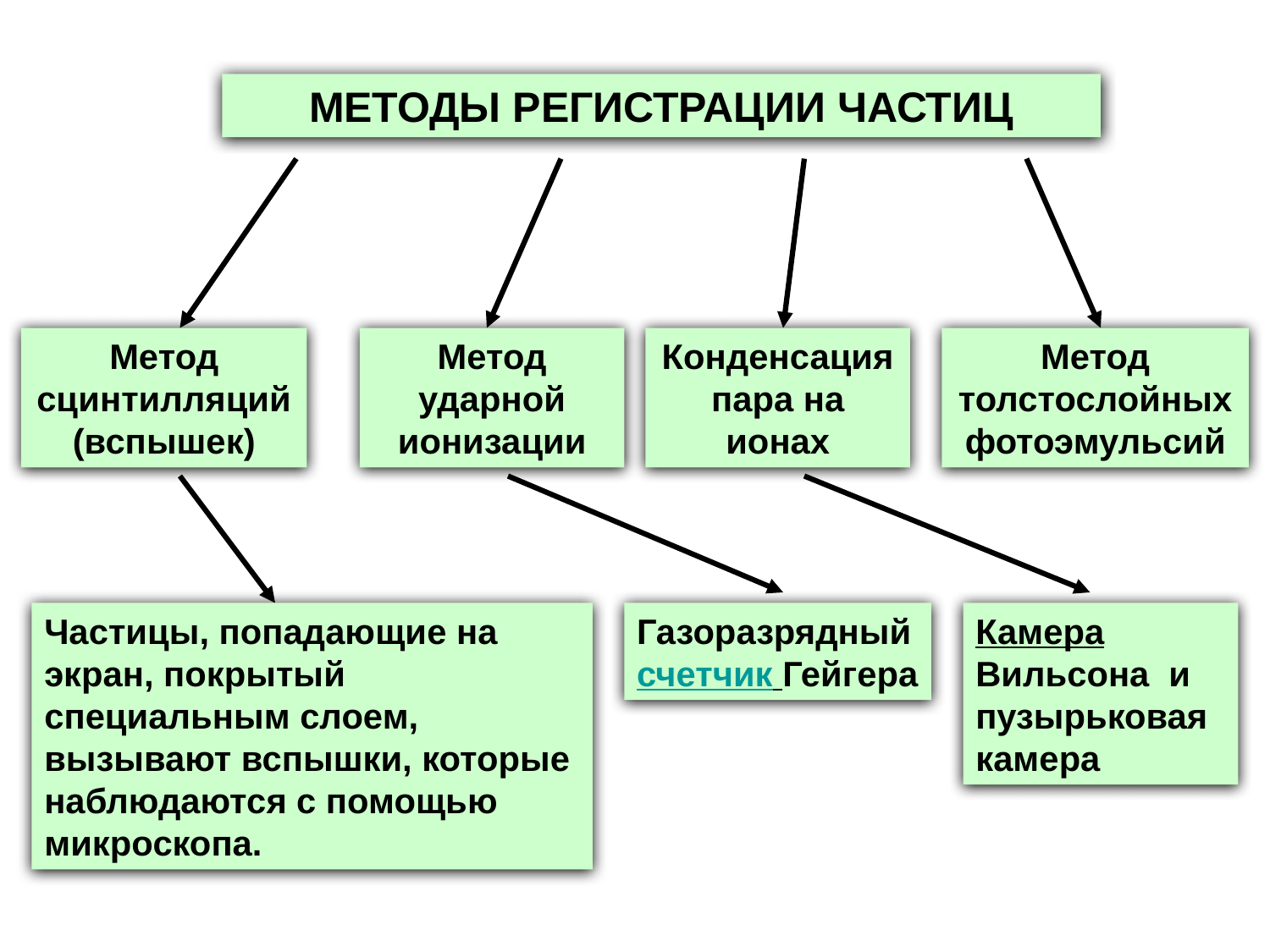

МЕТОДЫ РЕГИСТРАЦИИ ЧАСТИЦ

Метод сцинтилляций (вспышек)
Метод ударной ионизации
Конденсация пара на ионах
Метод толстослойных фотоэмульсий

Частицы, попадающие на экран, покрытый специальным слоем, вызывают вспышки, которые наблюдаются с помощью микроскопа.
Газоразрядный счетчик Гейгера
Камера Вильсона  и пузырьковая камера